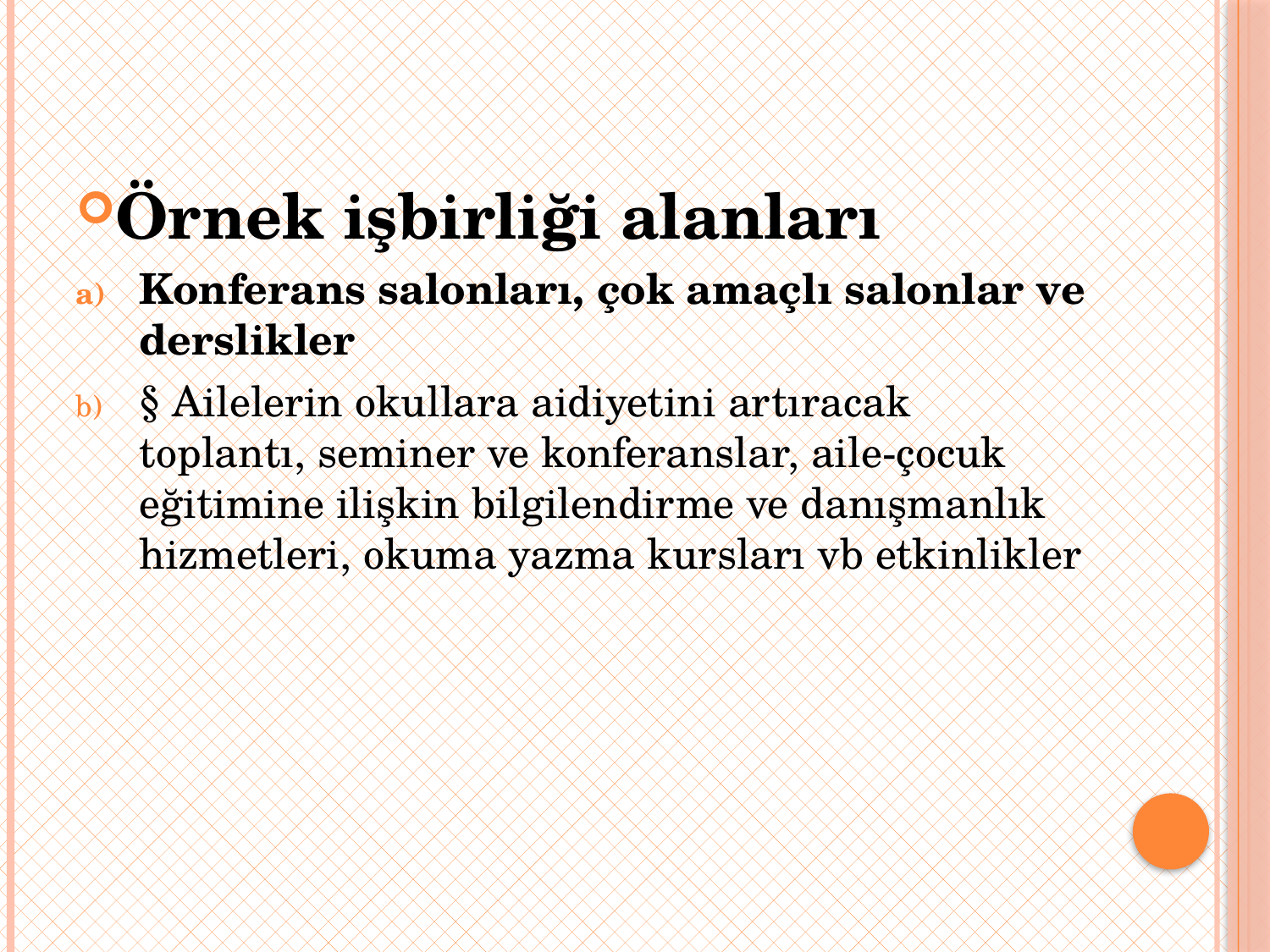

Örnek işbirliği alanları
Konferans salonları, çok amaçlı salonlar ve derslikler
§ Ailelerin okullara aidiyetini artıracak toplantı, seminer ve konferanslar, aile-çocuk eğitimine ilişkin bilgilendirme ve danışmanlık hizmetleri, okuma yazma kursları vb etkinlikler